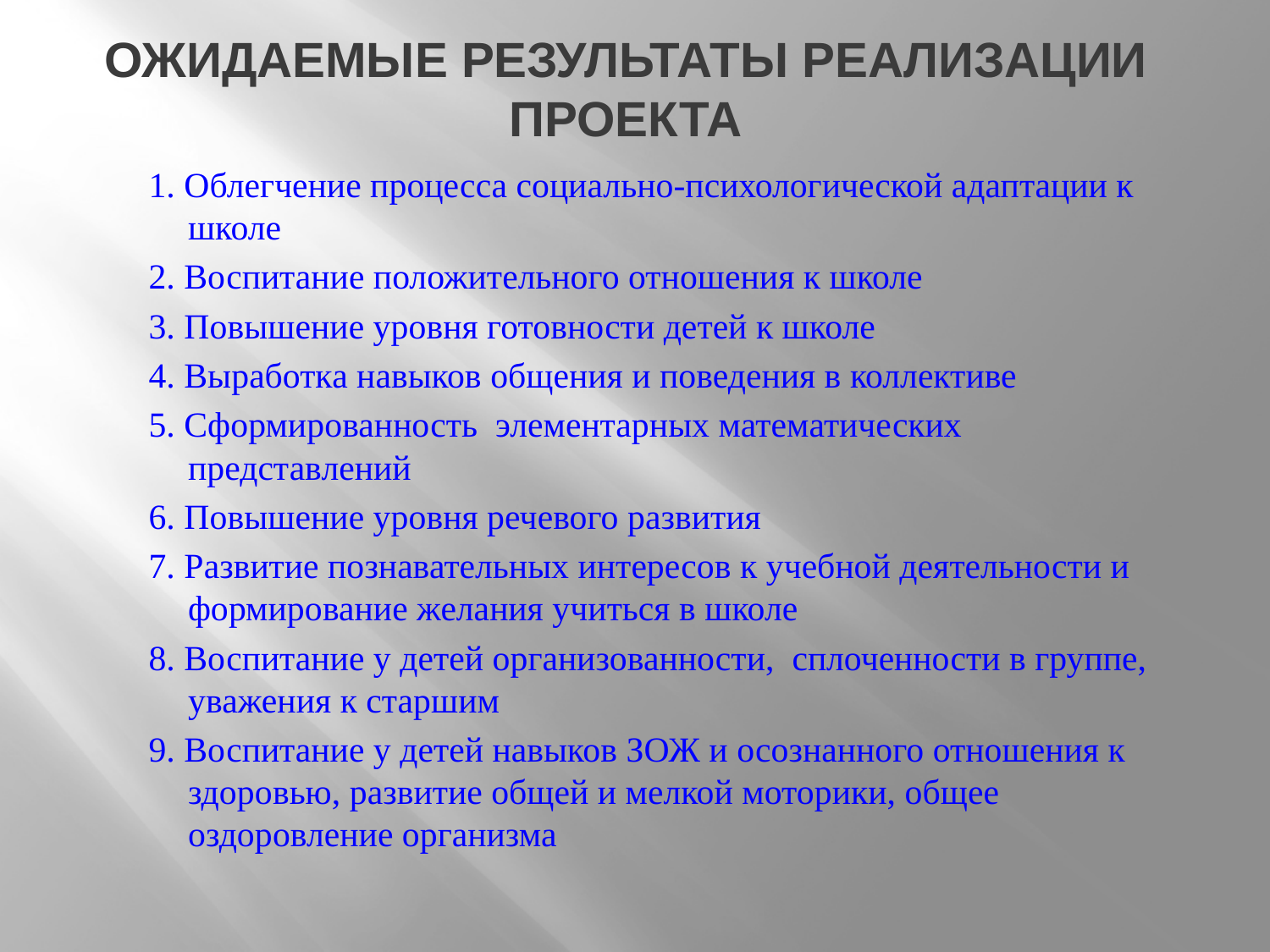

# ОЖИДАЕМЫЕ РЕЗУЛЬТАТЫ РЕАЛИЗАЦИИ ПРОЕКТА
1. Облегчение процесса социально-психологической адаптации к школе
2. Воспитание положительного отношения к школе
3. Повышение уровня готовности детей к школе
4. Выработка навыков общения и поведения в коллективе
5. Сформированность  элементарных математических представлений
6. Повышение уровня речевого развития
7. Развитие познавательных интересов к учебной деятельности и формирование желания учиться в школе
8. Воспитание у детей организованности,  сплоченности в группе, уважения к старшим
9. Воспитание у детей навыков ЗОЖ и осознанного отношения к здоровью, развитие общей и мелкой моторики, общее оздоровление организма